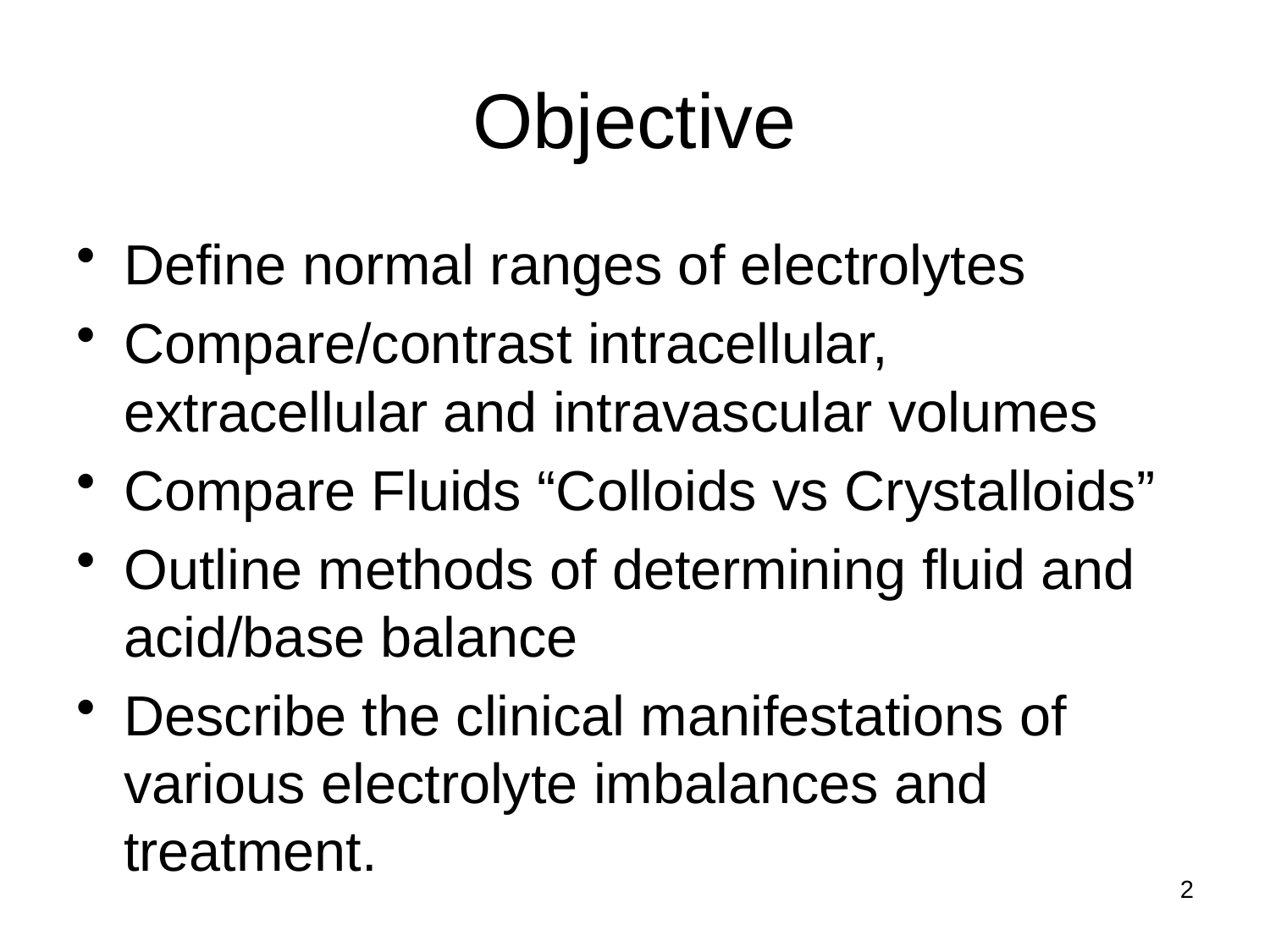

# Objective
Define normal ranges of electrolytes
Compare/contrast intracellular,  extracellular and intravascular volumes
Compare Fluids “Colloids vs Crystalloids”
Outline methods of determining fluid and acid/base balance
Describe the clinical manifestations of various electrolyte imbalances and treatment.
2